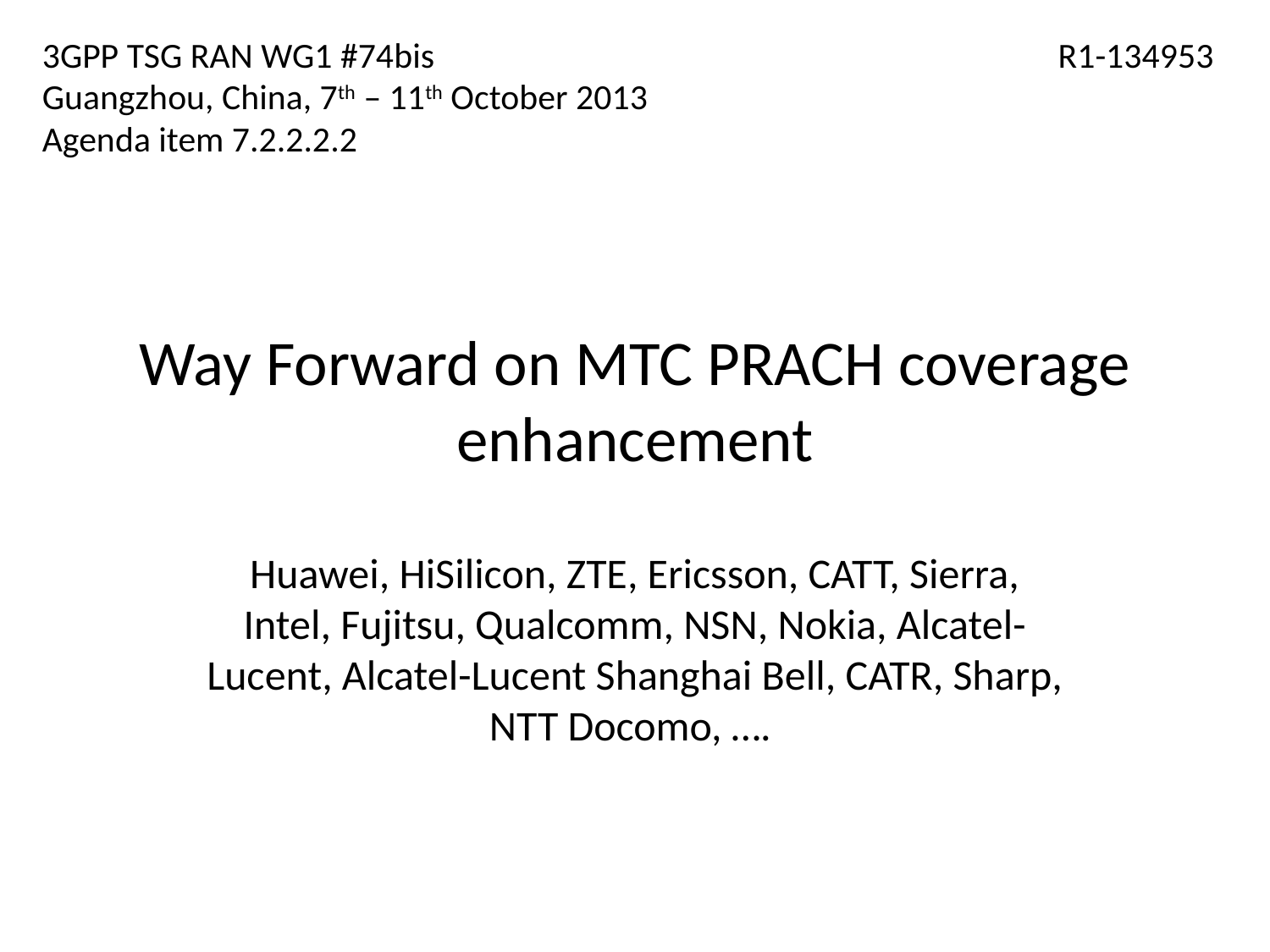

3GPP TSG RAN WG1 #74bis
Guangzhou, China, 7th – 11th October 2013
Agenda item 7.2.2.2.2
R1-134953
# Way Forward on MTC PRACH coverage enhancement
Huawei, HiSilicon, ZTE, Ericsson, CATT, Sierra, Intel, Fujitsu, Qualcomm, NSN, Nokia, Alcatel-Lucent, Alcatel-Lucent Shanghai Bell, CATR, Sharp, NTT Docomo, ….